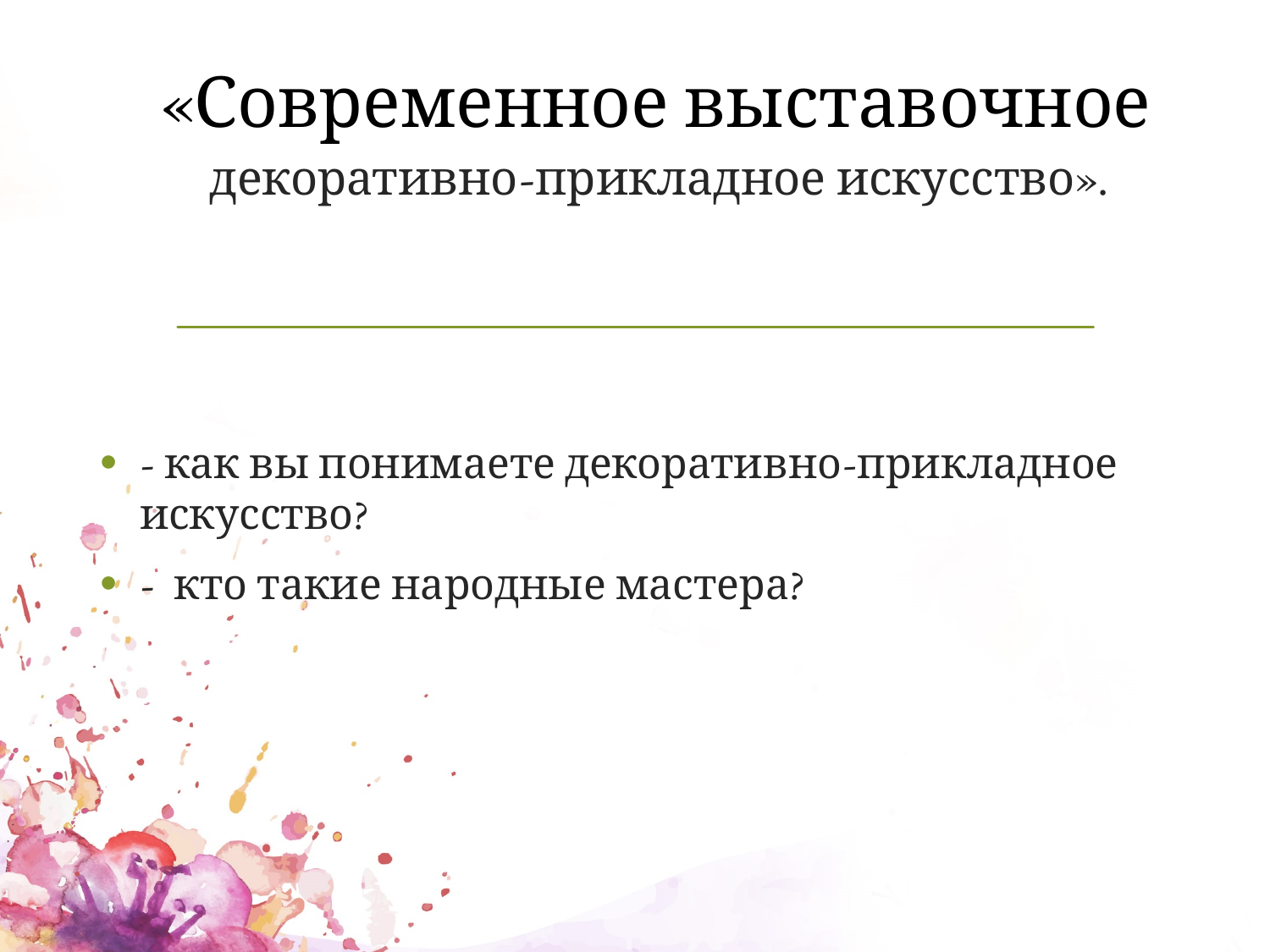

# декоративно-прикладное искусство».
«Современное выставочное
- как вы понимаете декоративно-прикладное искусство?
-  кто такие народные мастера?